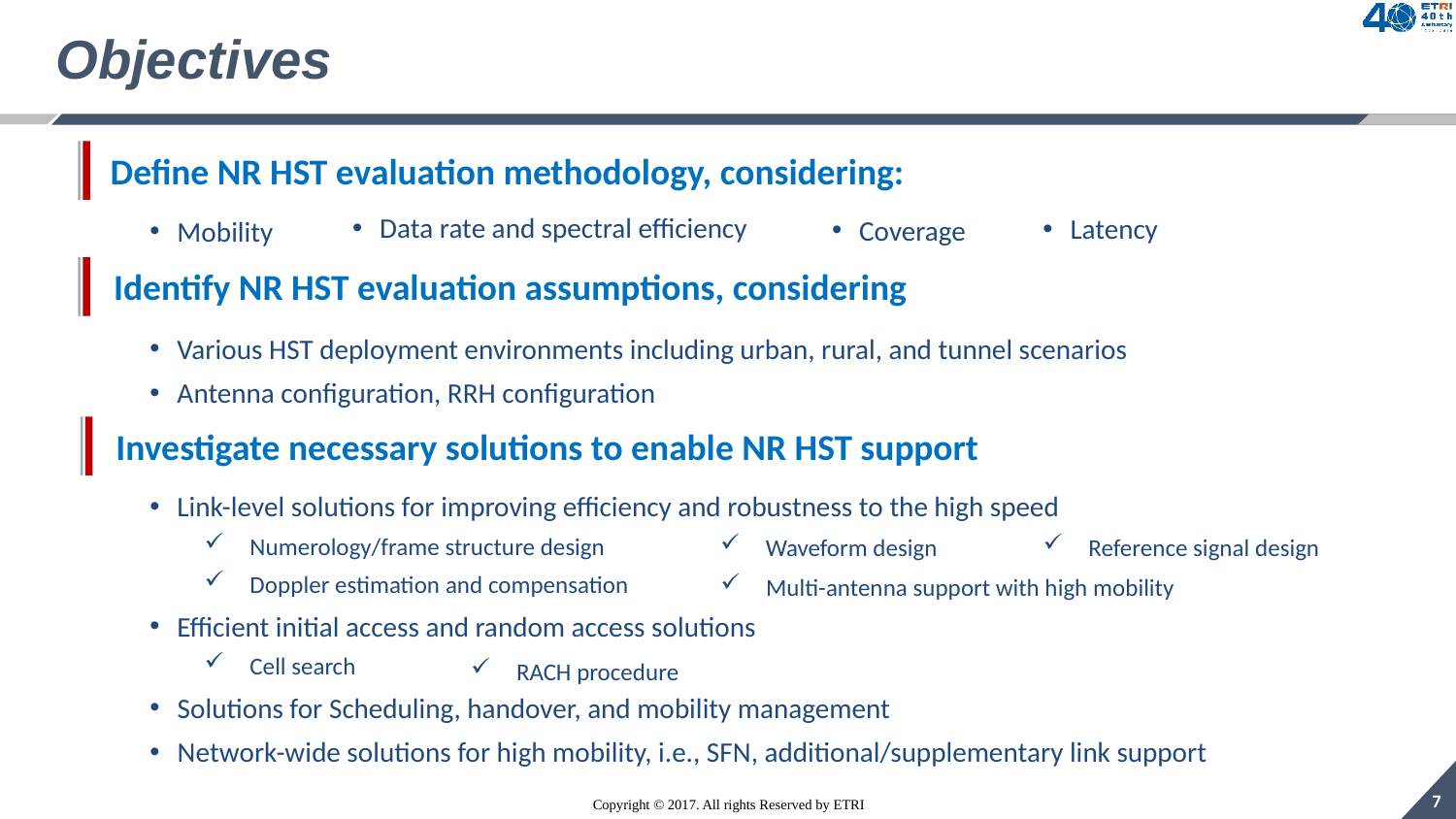

# Objectives

Define NR HST evaluation methodology, considering:
Data rate and spectral efficiency
Latency
Coverage
Mobility

Identify NR HST evaluation assumptions, considering
Various HST deployment environments including urban, rural, and tunnel scenarios
Antenna configuration, RRH configuration

Investigate necessary solutions to enable NR HST support
Link-level solutions for improving efficiency and robustness to the high speed
Numerology/frame structure design
Doppler estimation and compensation
Efficient initial access and random access solutions
Cell search
Solutions for Scheduling, handover, and mobility management
Network-wide solutions for high mobility, i.e., SFN, additional/supplementary link support
Waveform design
Reference signal design
Multi-antenna support with high mobility
RACH procedure
7